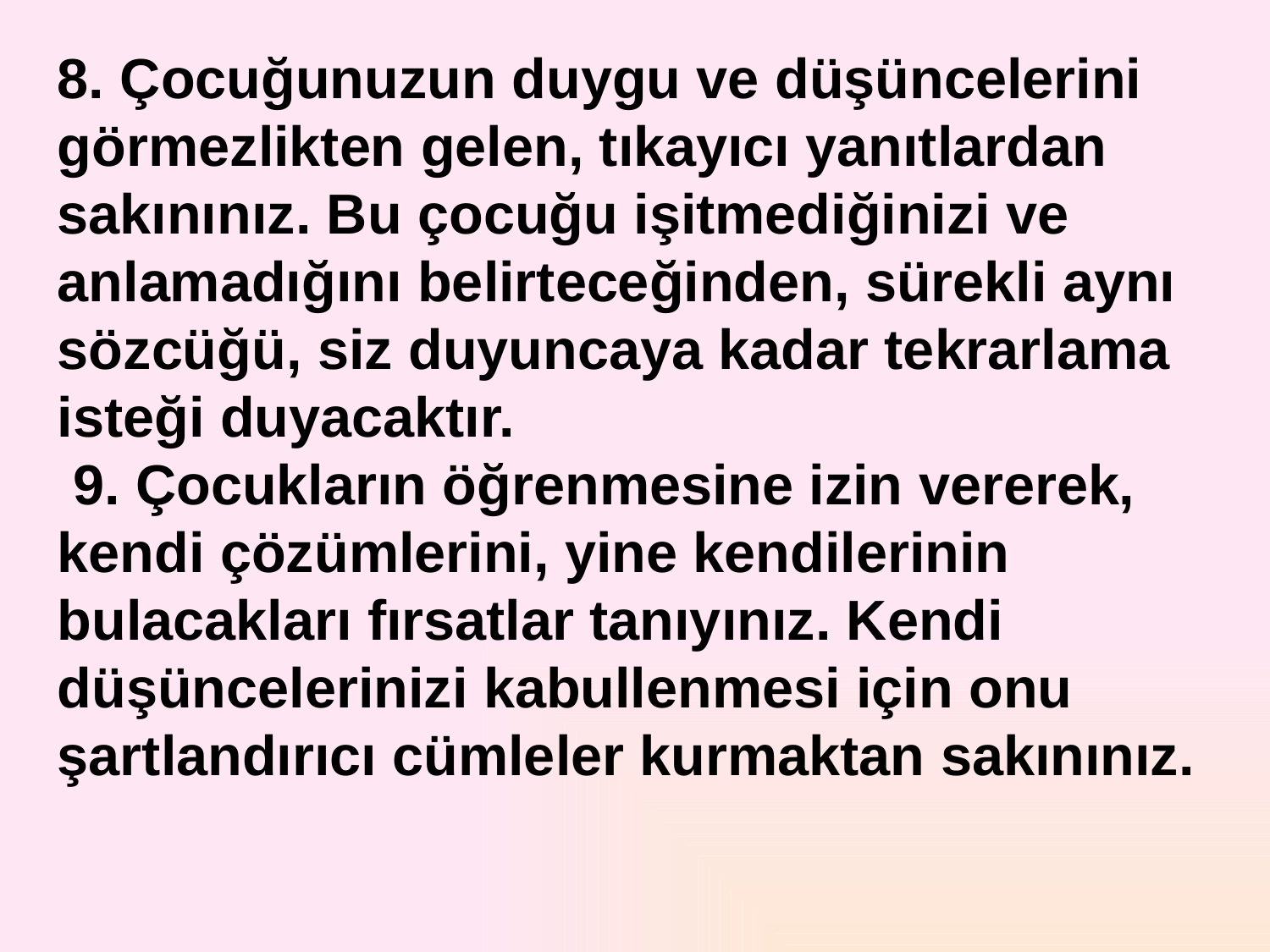

8. Çocuğunuzun duygu ve düşüncelerini görmezlikten gelen, tıkayıcı yanıtlardan sakınınız. Bu çocuğu işitmediğinizi ve anlamadığını belirteceğinden, sürekli aynı sözcüğü, siz duyuncaya kadar tekrarlama isteği duyacaktır.
 9. Çocukların öğrenmesine izin vererek, kendi çözümlerini, yine kendilerinin bulacakları fırsatlar tanıyınız. Kendi düşüncelerinizi kabullenmesi için onu şartlandırıcı cümleler kurmaktan sakınınız.